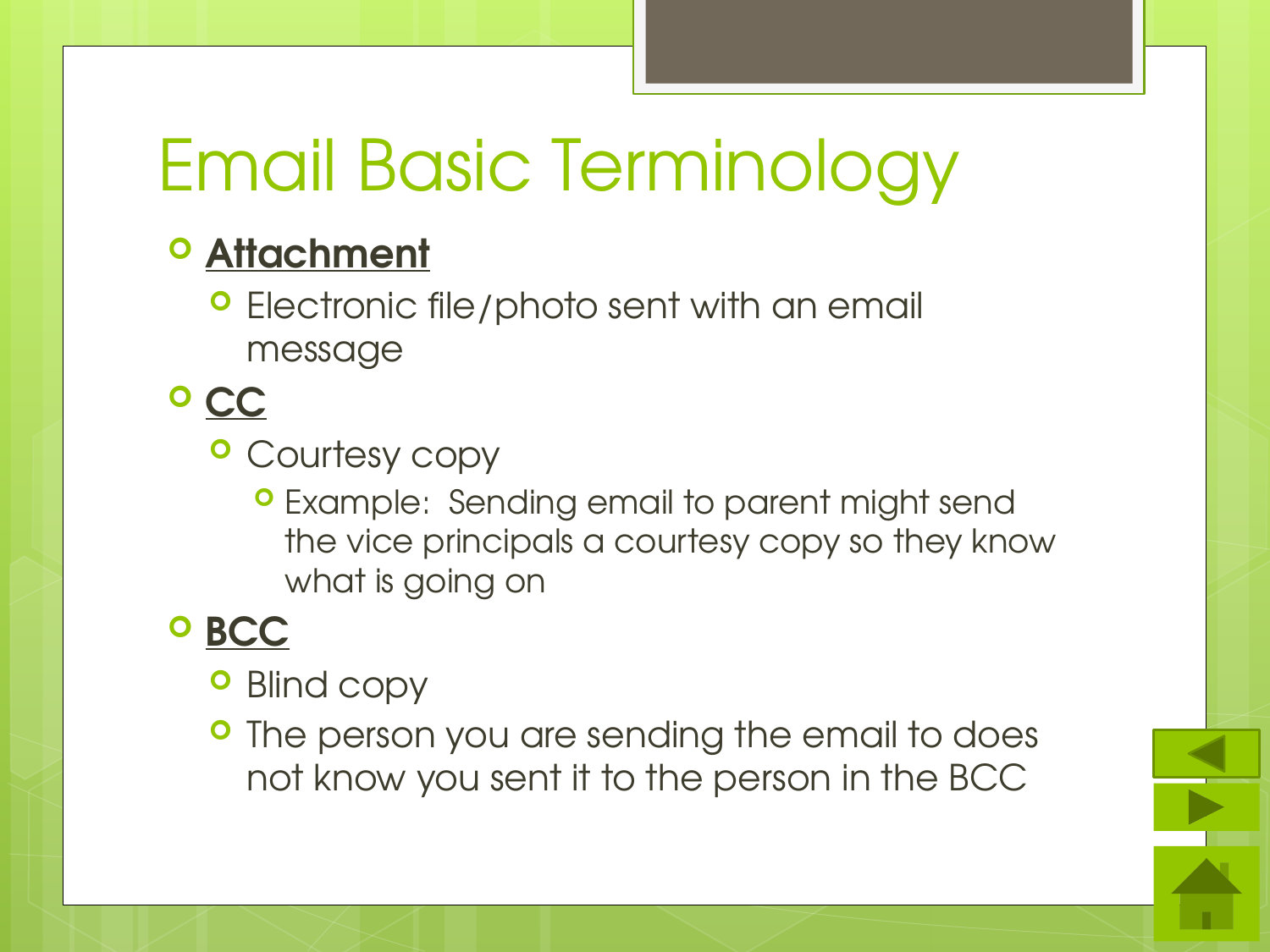

# Email Basic Terminology
Attachment
Electronic file/photo sent with an email message
CC
Courtesy copy
Example:  Sending email to parent might send the vice principals a courtesy copy so they know what is going on
BCC
Blind copy
The person you are sending the email to does not know you sent it to the person in the BCC